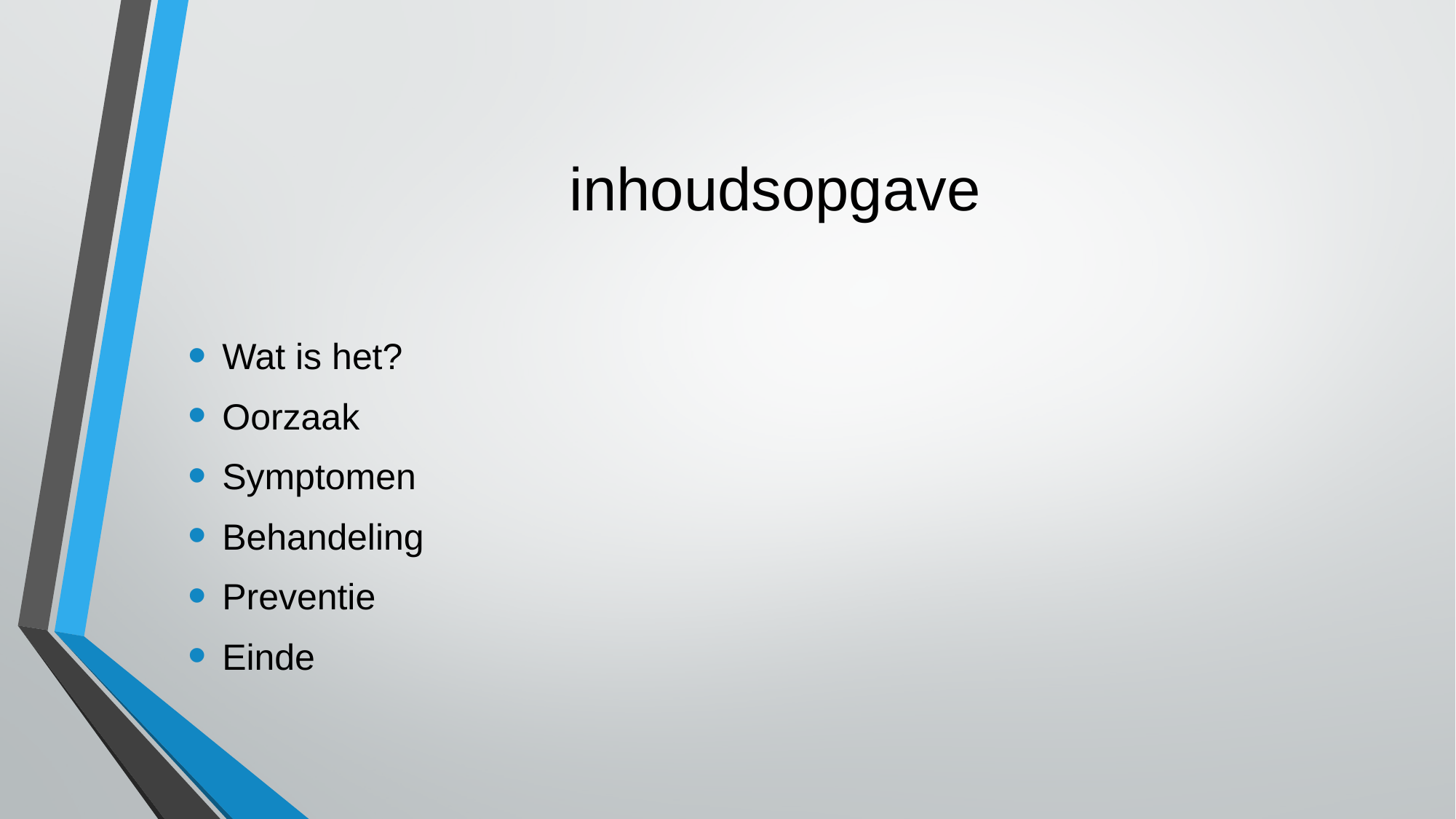

# inhoudsopgave
Wat is het?
Oorzaak
Symptomen
Behandeling
Preventie
Einde